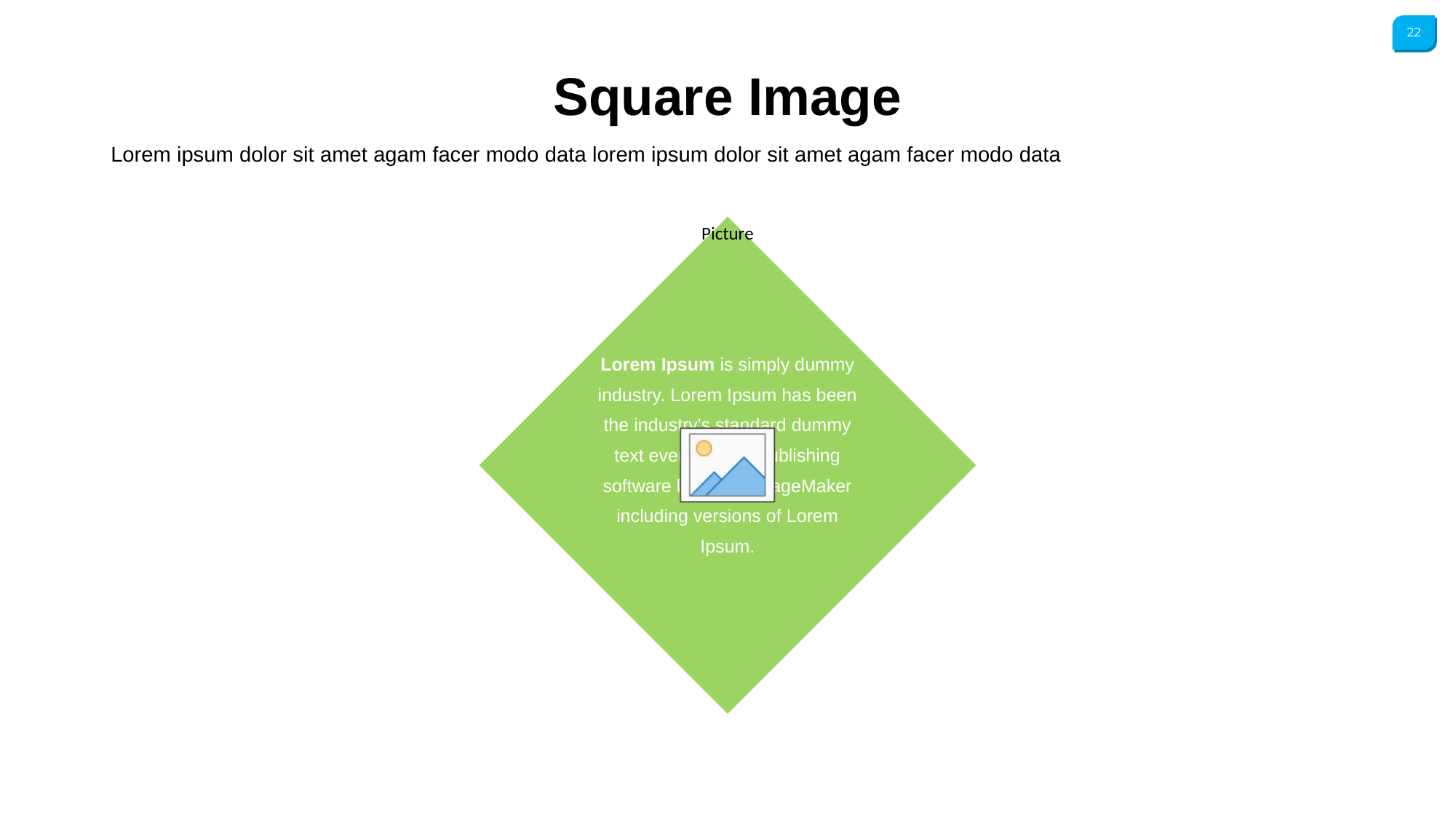

Square Image
Lorem ipsum dolor sit amet agam facer modo data lorem ipsum dolor sit amet agam facer modo data

Lorem Ipsum is simply dummy industry. Lorem Ipsum has been the industry's standard dummy text ever desktop publishing software like Aldus PageMaker including versions of Lorem Ipsum.